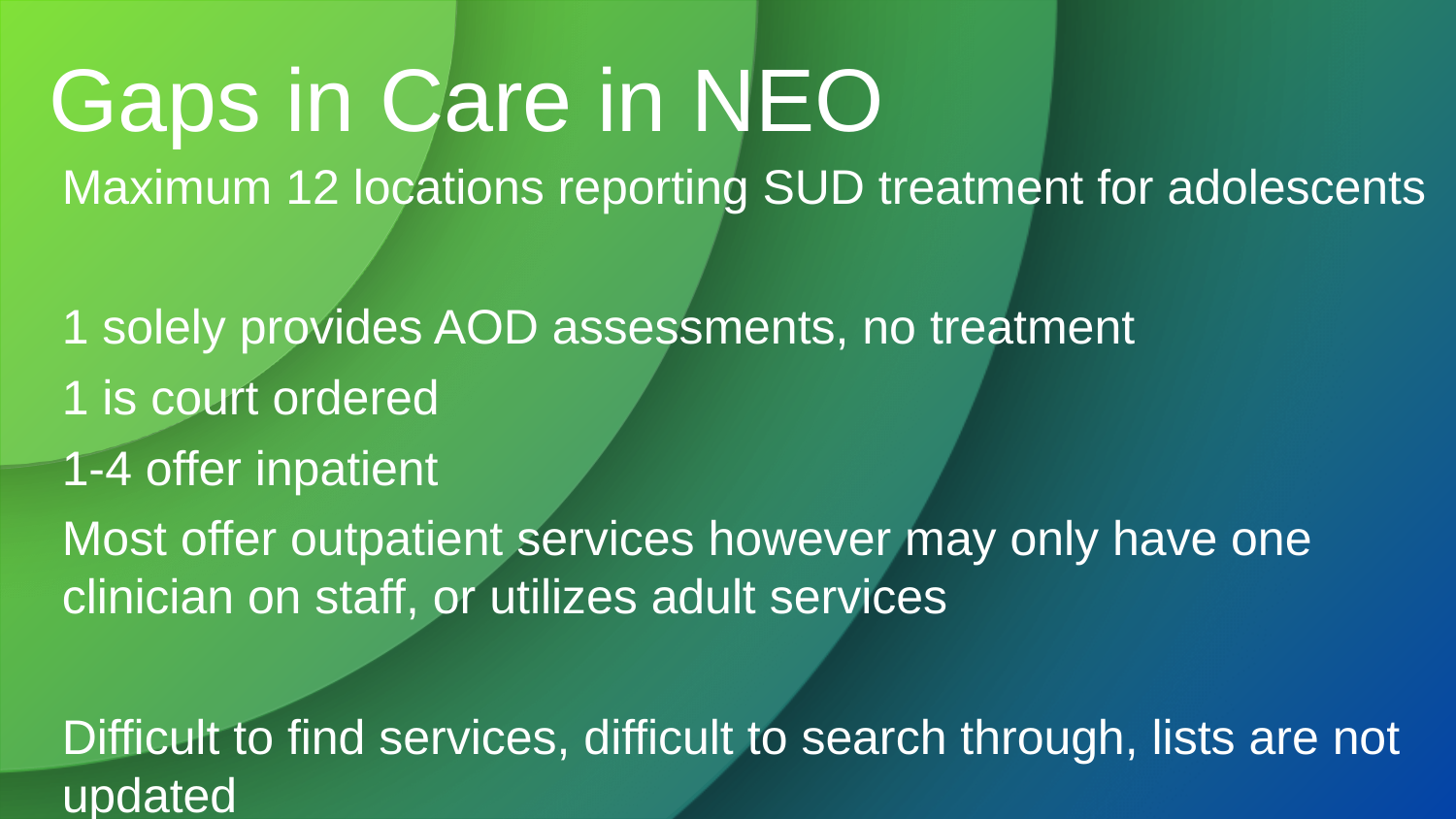

Gaps in Care in NEO
Maximum 12 locations reporting SUD treatment for adolescents

1 solely provides AOD assessments, no treatment
1 is court ordered
1-4 offer inpatient
Most offer outpatient services however may only have one clinician on staff, or utilizes adult services

Difficult to find services, difficult to search through, lists are not updated